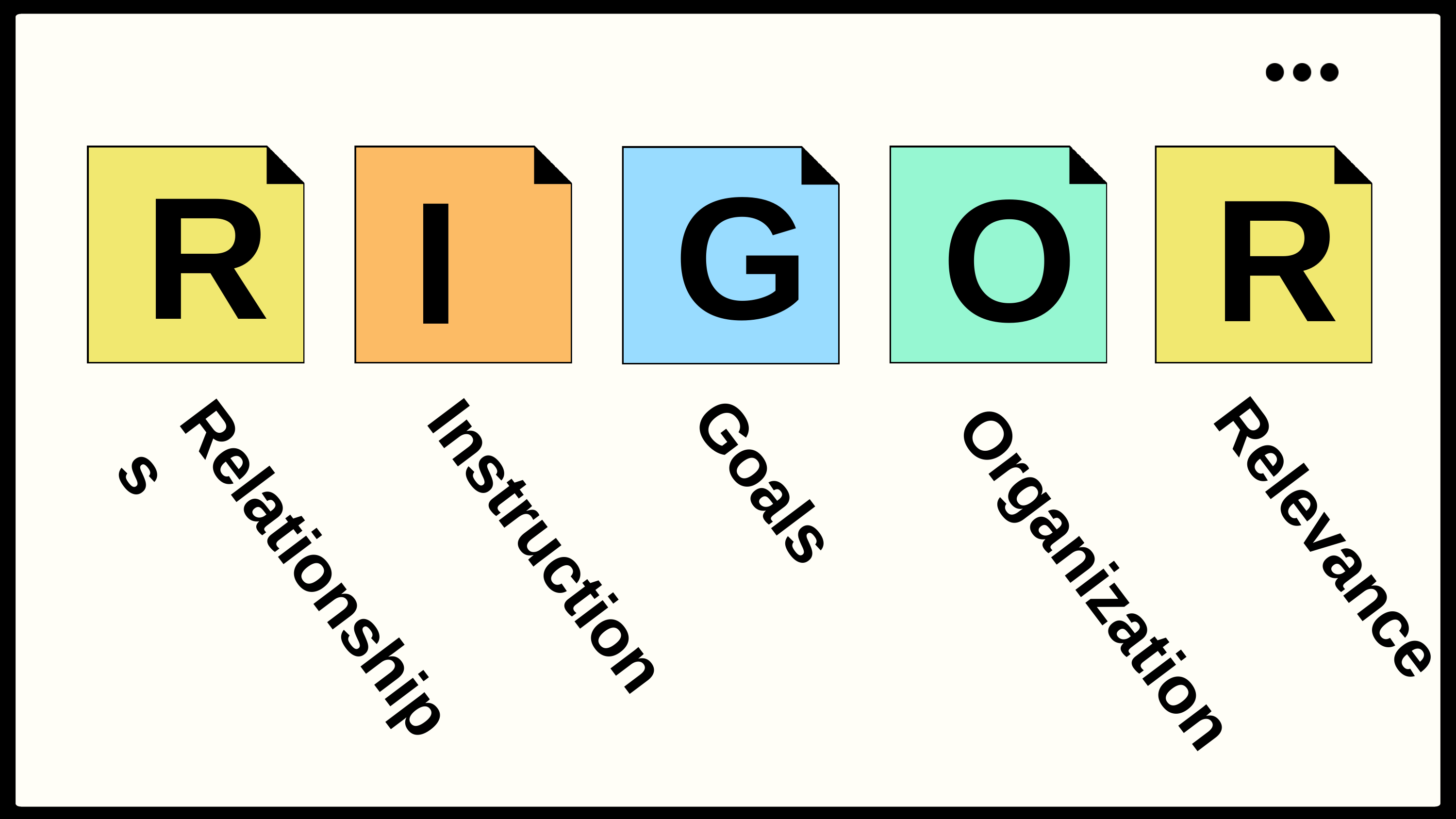

R
G
O
R

I

Relevance
Goals
Instruction
Relationships
Organization